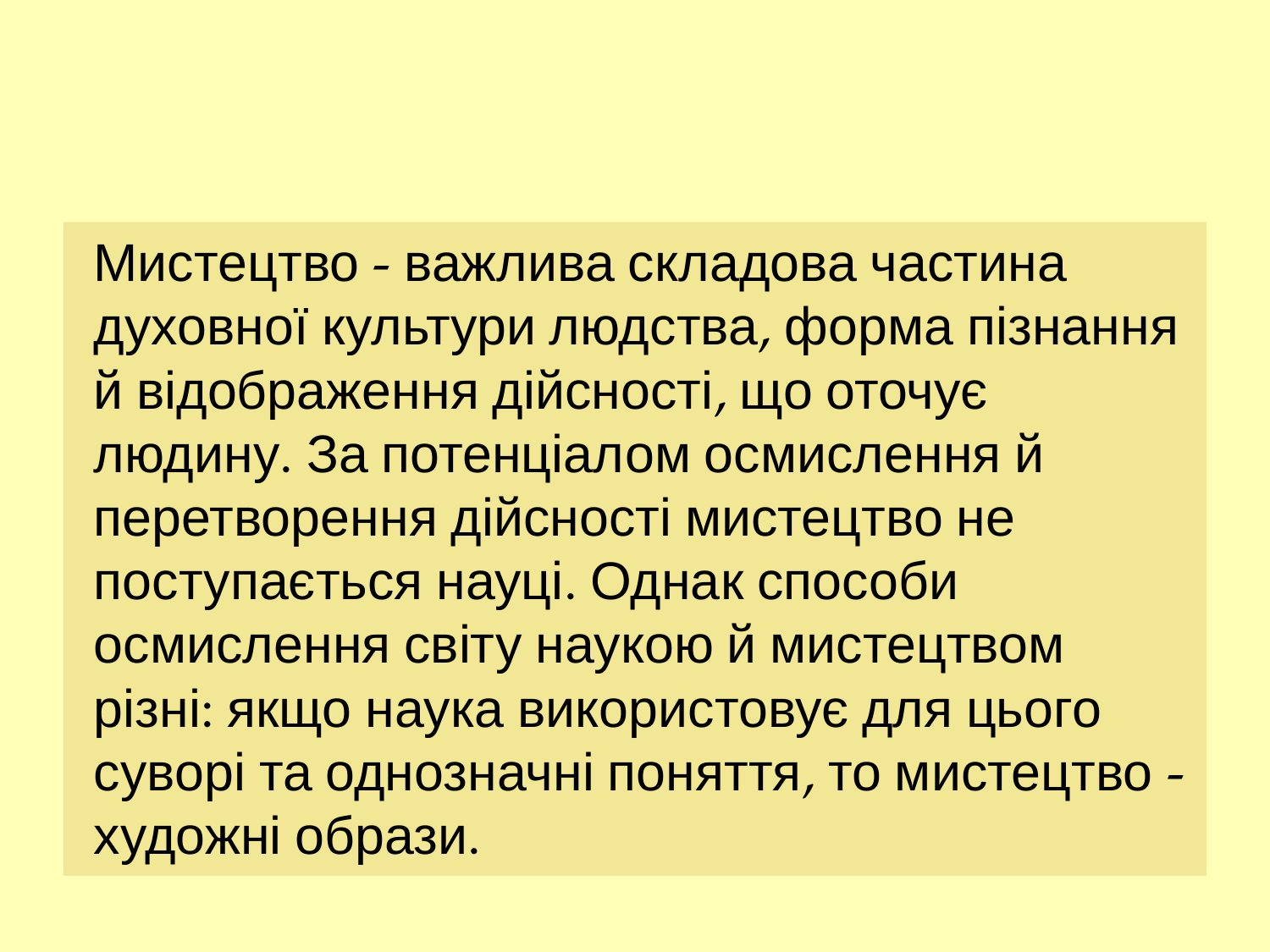

#
Мистецтво - важлива складова частина духовної культури людства, форма пізнання й відображення дійсності, що оточує людину. За потенціалом осмислення й перетворення дійсності мистецтво не поступається науці. Однак способи осмислення світу наукою й мистецтвом різні: якщо наука використовує для цього суворі та однозначні поняття, то мистецтво - художні образи.